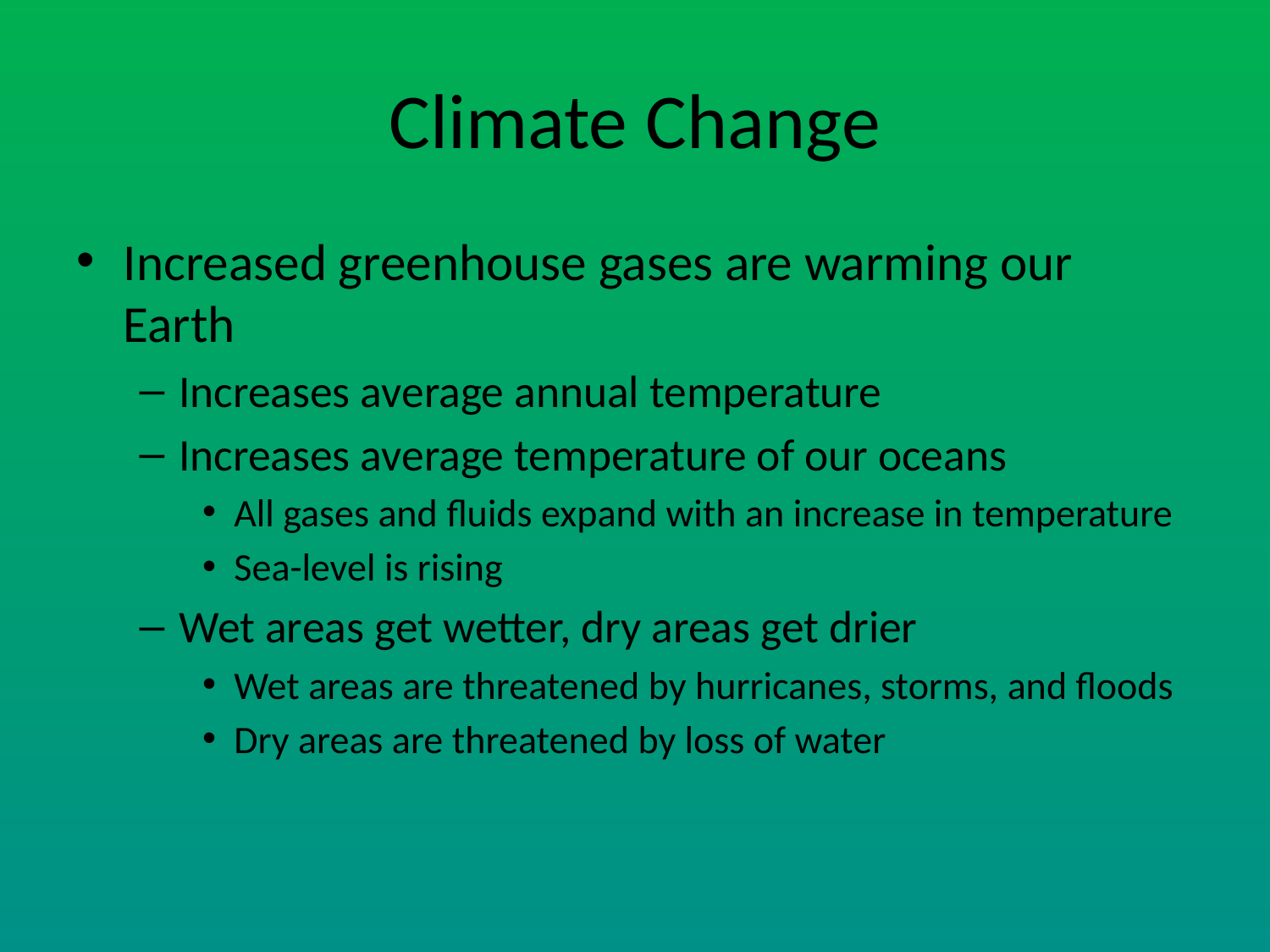

# Climate Change
Increased greenhouse gases are warming our Earth
Increases average annual temperature
Increases average temperature of our oceans
All gases and fluids expand with an increase in temperature
Sea-level is rising
Wet areas get wetter, dry areas get drier
Wet areas are threatened by hurricanes, storms, and floods
Dry areas are threatened by loss of water